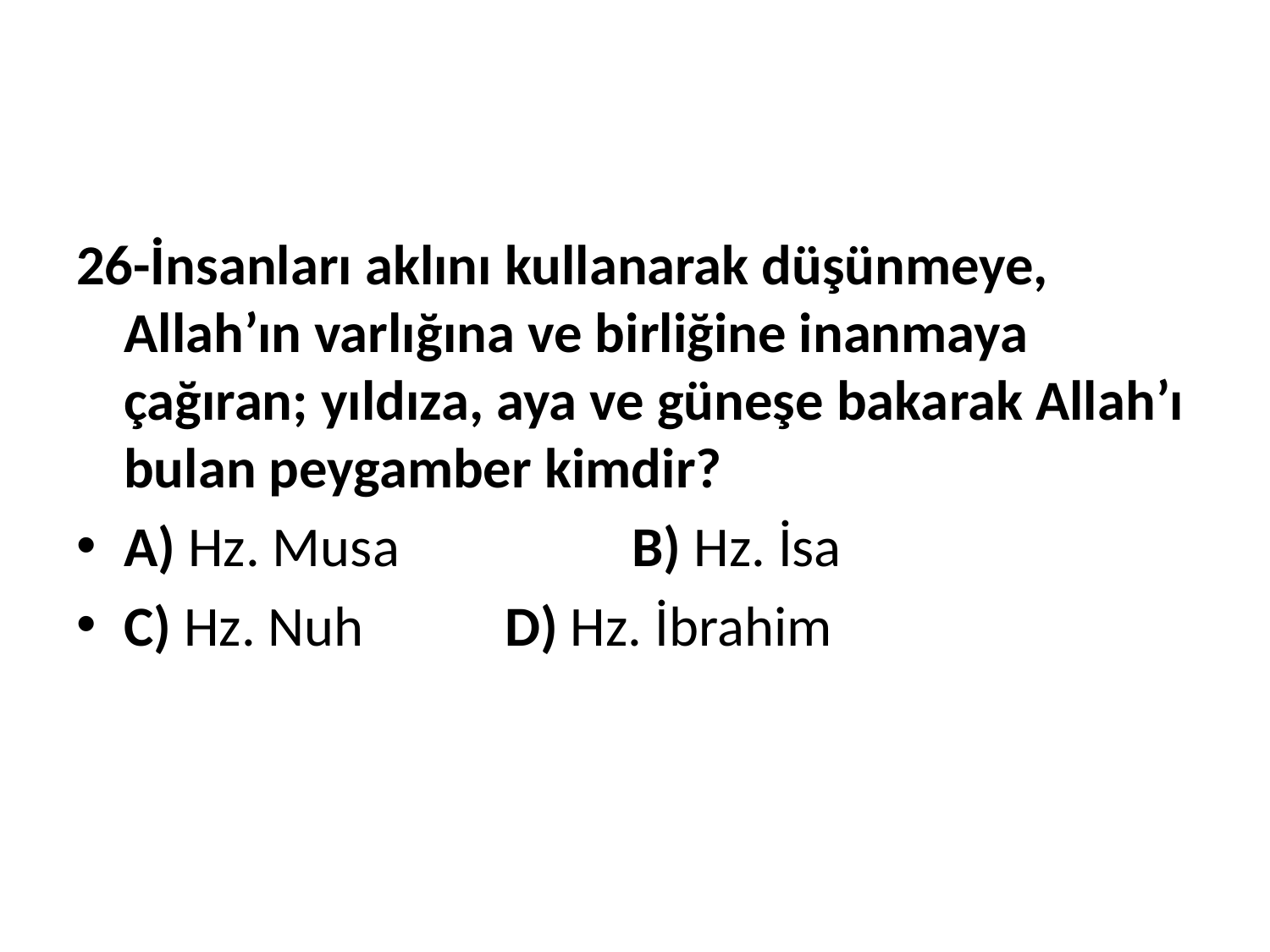

#
26-İnsanları aklını kullanarak düşünmeye, Allah’ın varlığına ve birliğine inanmaya çağıran; yıldıza, aya ve güneşe bakarak Allah’ı bulan peygamber kimdir?
A) Hz. Musa		B) Hz. İsa
C) Hz. Nuh		D) Hz. İbrahim